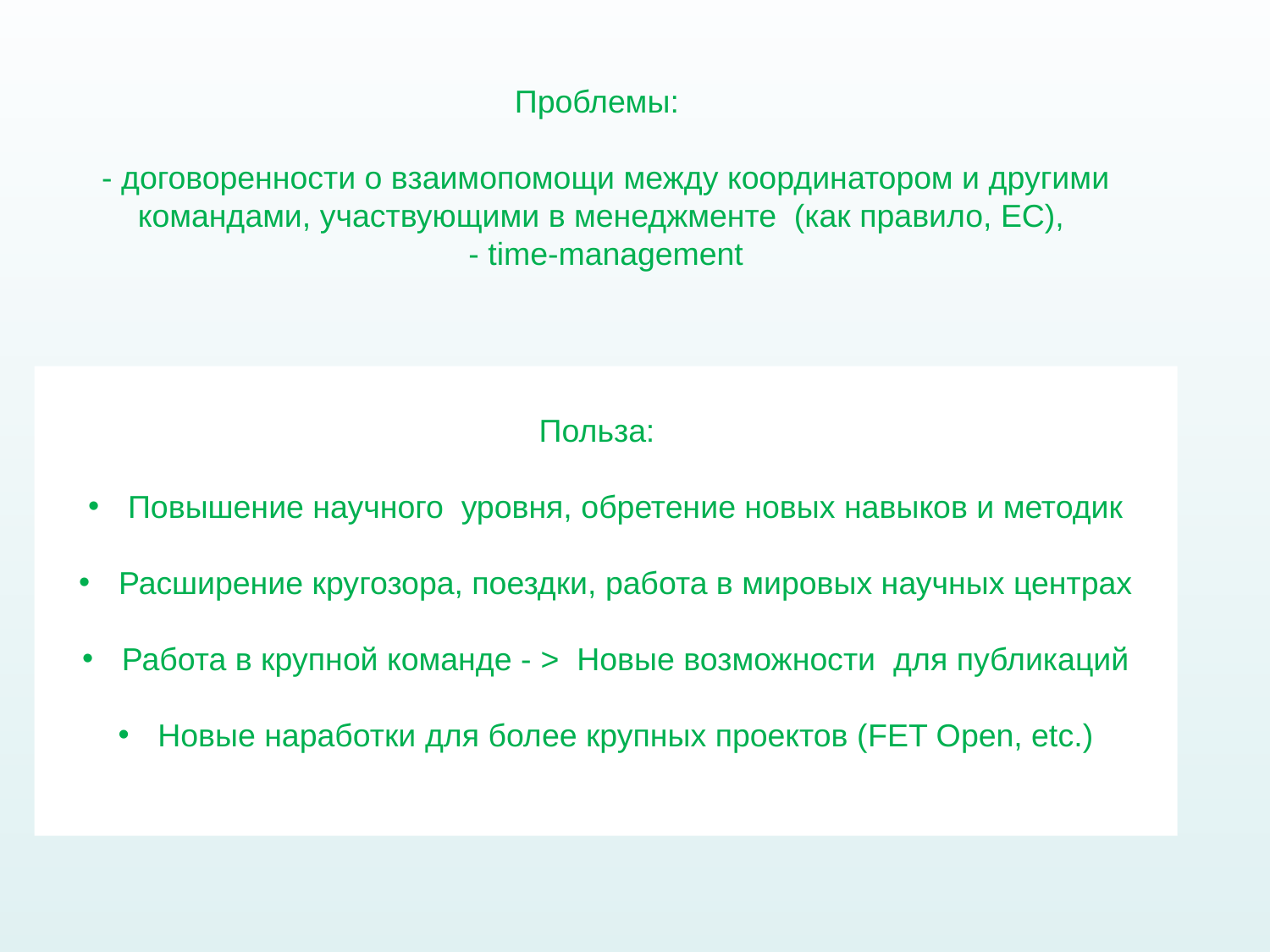

# Проблемы: - договоренности о взаимопомощи между координатором и другими командами, участвующими в менеджменте  (как правило, ЕС), - time-management
Польза:

Повышение научного  уровня, обретение новых навыков и методик

Расширение кругозора, поездки, работа в мировых научных центрах

Работа в крупной команде - >  Новые возможности  для публикаций

Новые наработки для более крупных проектов (FET Open, etc.)